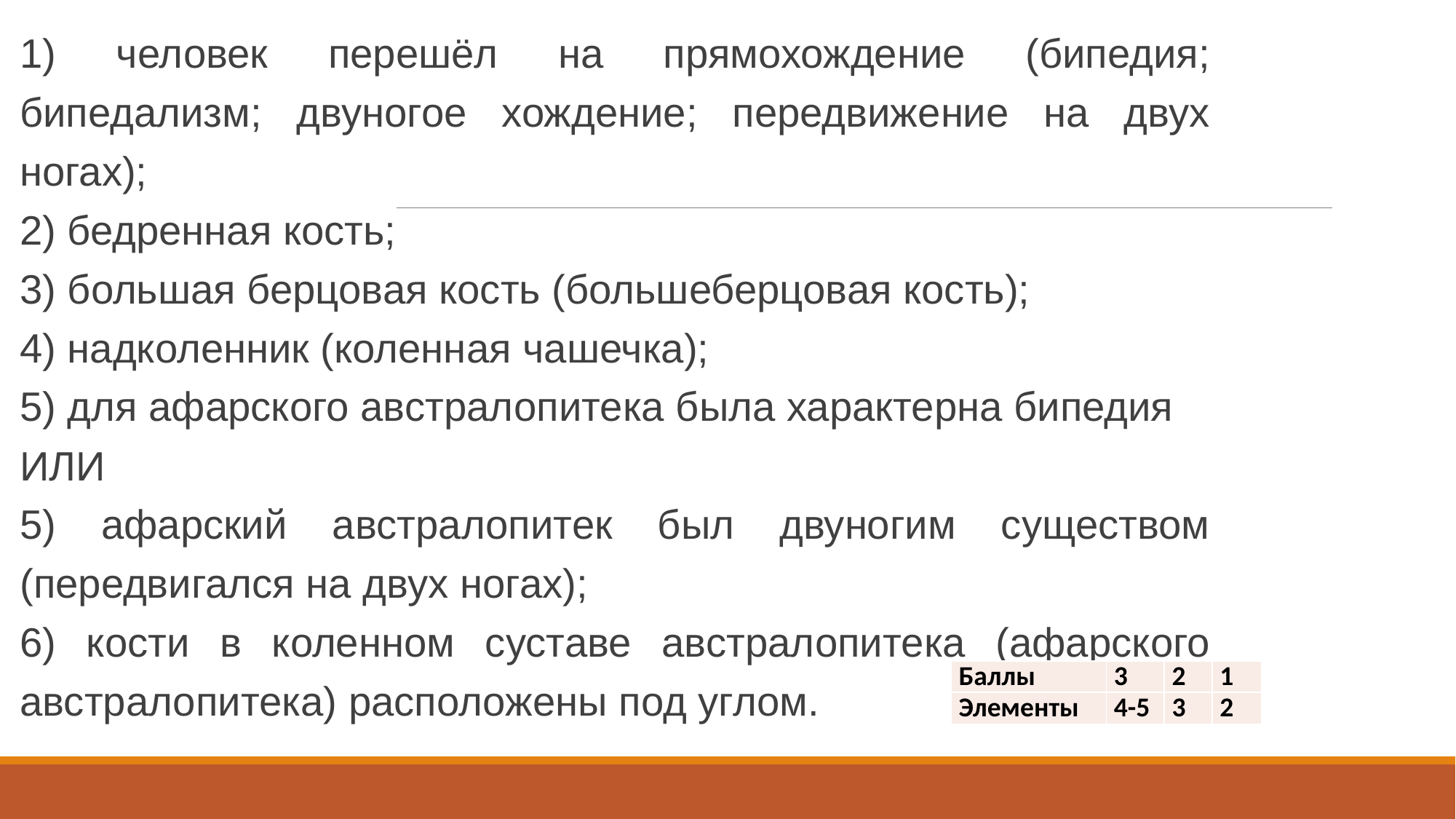

1) человек перешёл на прямохождение (бипедия; бипедализм; двуногое хождение; передвижение на двух ногах);
2) бедренная кость;
3) большая берцовая кость (большеберцовая кость);
4) надколенник (коленная чашечка);
5) для афарского австралопитека была характерна бипедия
ИЛИ
5) афарский австралопитек был двуногим существом (передвигался на двух ногах);
6) кости в коленном суставе австралопитека (афарского австралопитека) расположены под углом.

| Баллы | 3 | 2 | 1 |
| --- | --- | --- | --- |
| Элементы | 4-5 | 3 | 2 |